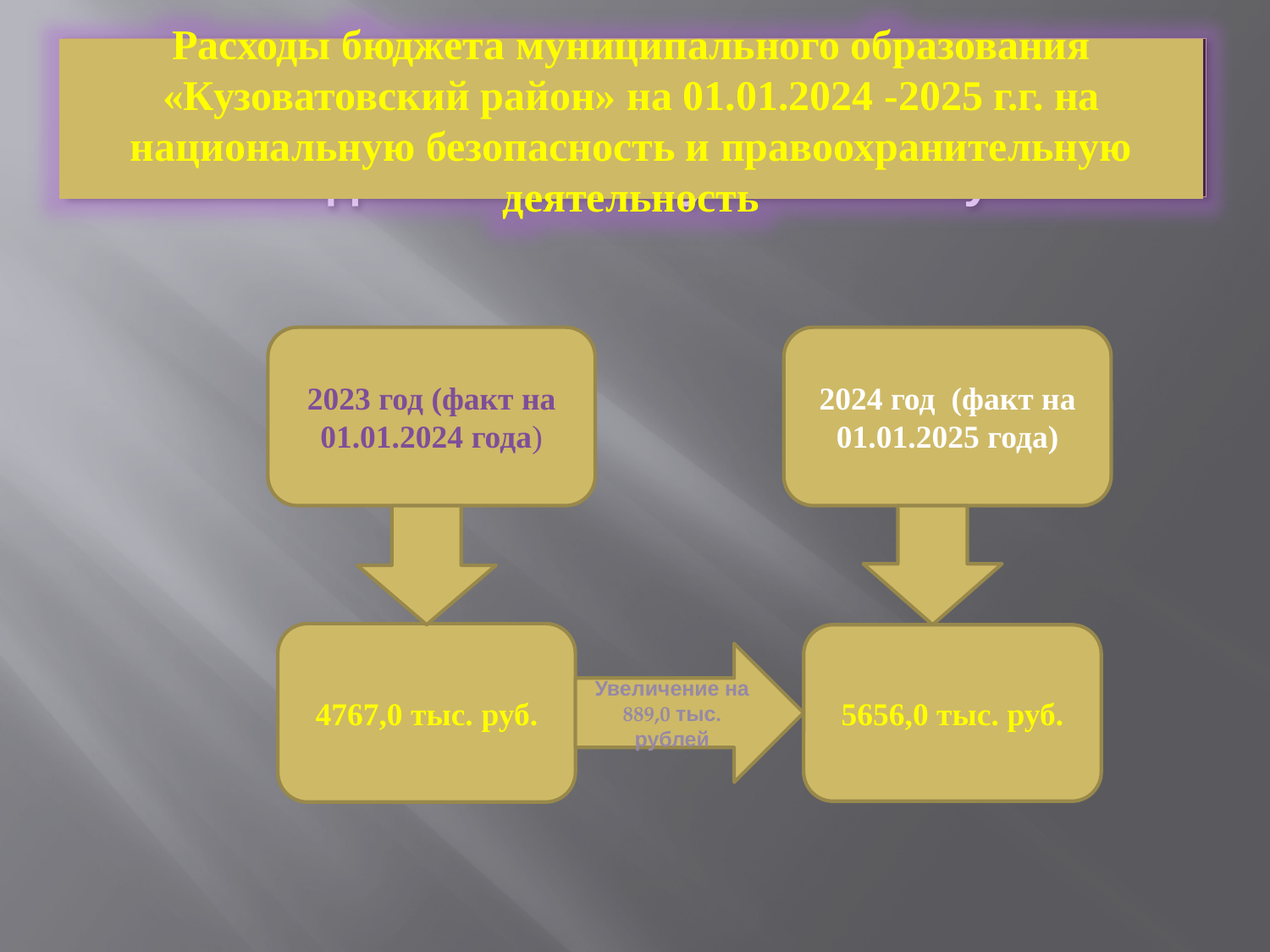

# Расходы бюджета муниципального образования «Кузоватовский район» на 2014 год на социальную политику
Расходы бюджета муниципального образования «Кузоватовский район» на 01.01.2024 -2025 г.г. на национальную безопасность и правоохранительную деятельность
2023 год (факт на 01.01.2024 года)
2024 год  (факт на 01.01.2025 года)

4767,0 тыс. руб.
5656,0 тыс. руб.
Увеличение на 889,0 тыс. рублей